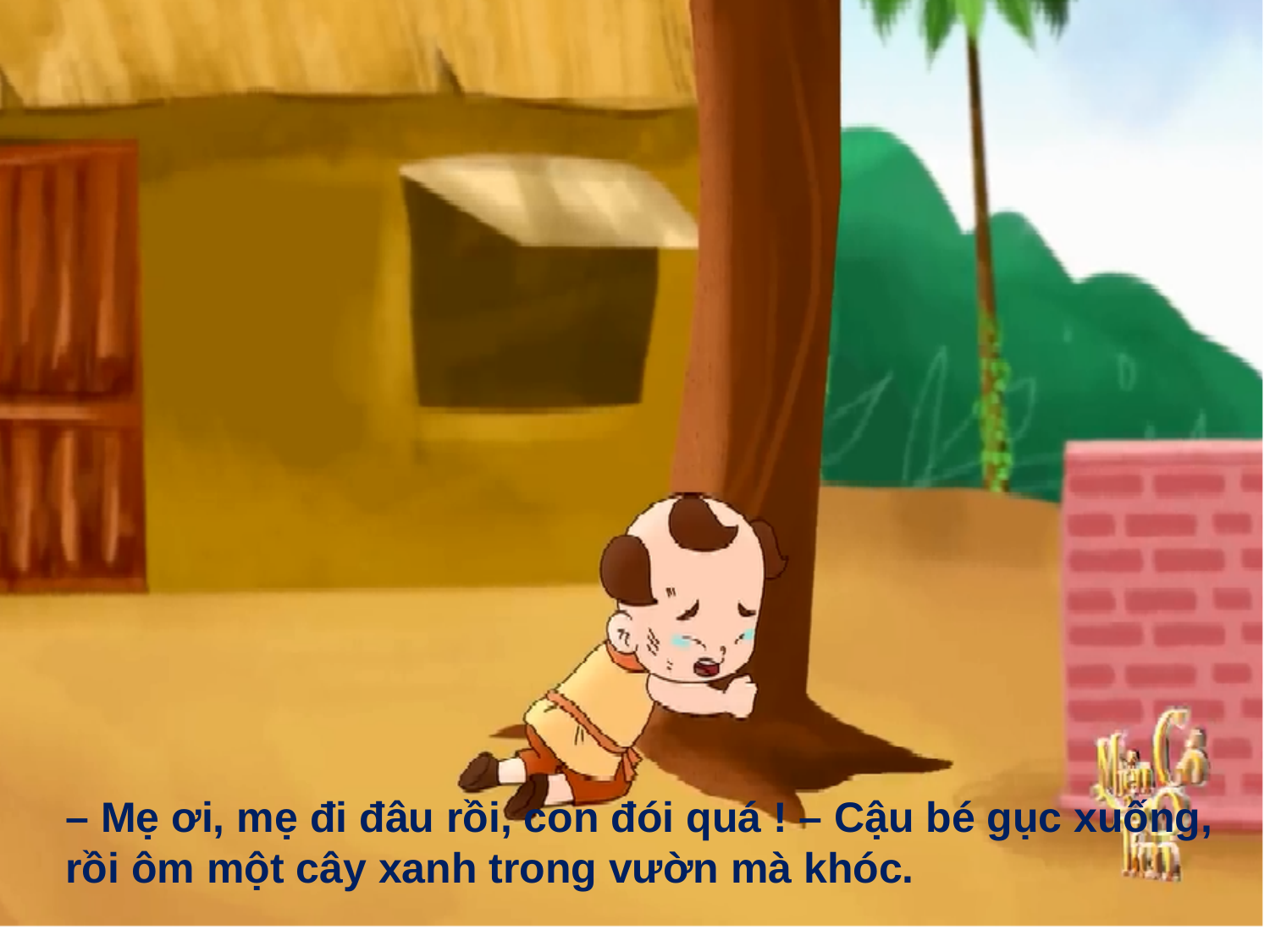

– Mẹ ơi, mẹ đi đâu rồi, con đói quá ! – Cậu bé gục xuống, rồi ôm một cây xanh trong vườn mà khóc.